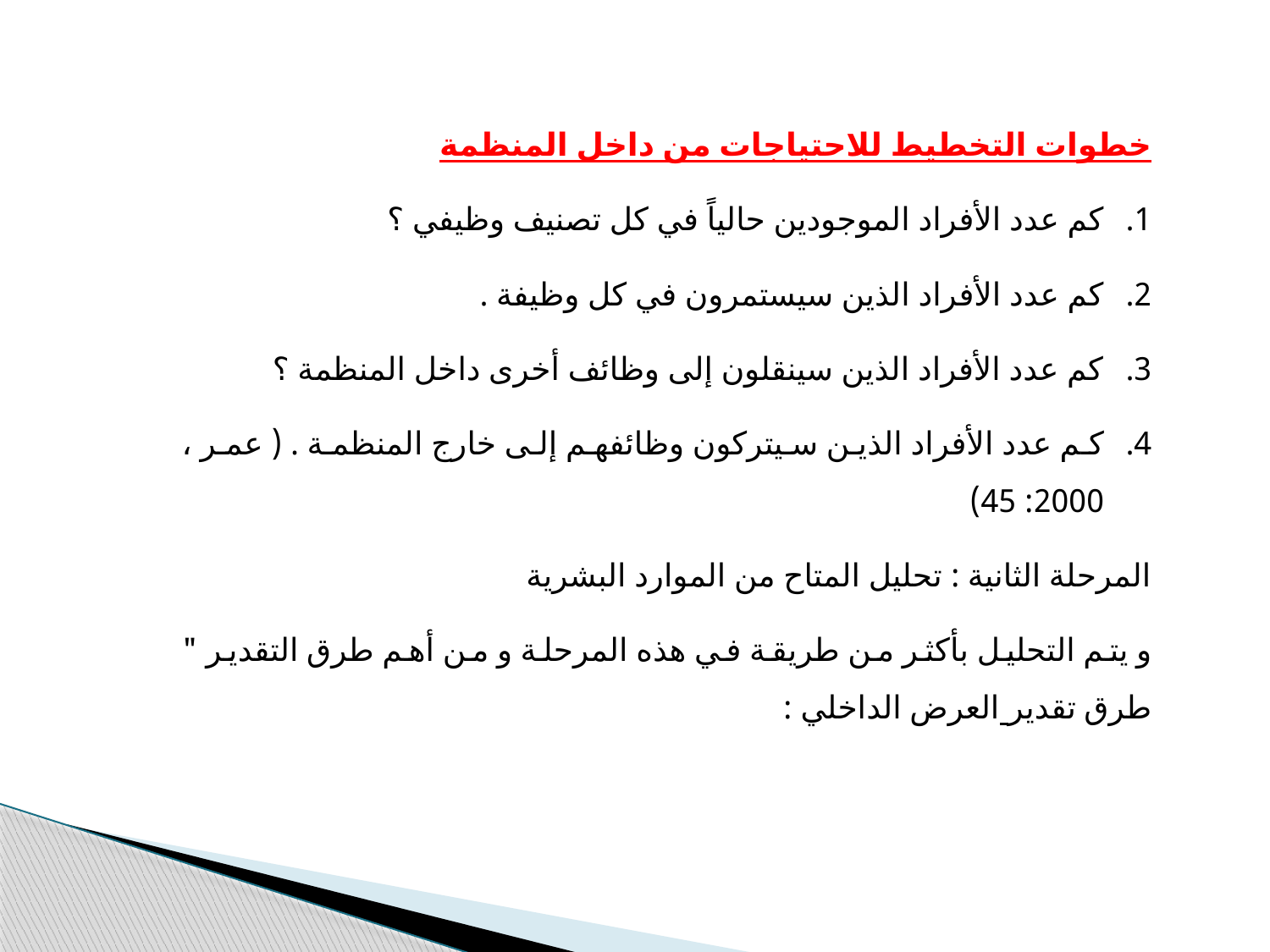

خطوات التخطيط للاحتياجات من داخل المنظمة
كم عدد الأفراد الموجودين حالياً في كل تصنيف وظيفي ؟
كم عدد الأفراد الذين سيستمرون في كل وظيفة .
كم عدد الأفراد الذين سينقلون إلى وظائف أخرى داخل المنظمة ؟
كم عدد الأفراد الذين سيتركون وظائفهم إلى خارج المنظمة . ( عمر ، 2000: 45)
المرحلة الثانية : تحليل المتاح من الموارد البشرية
و يتم التحليل بأكثر من طريقة في هذه المرحلة و من أهم طرق التقدير " طرق تقدير العرض الداخلي :